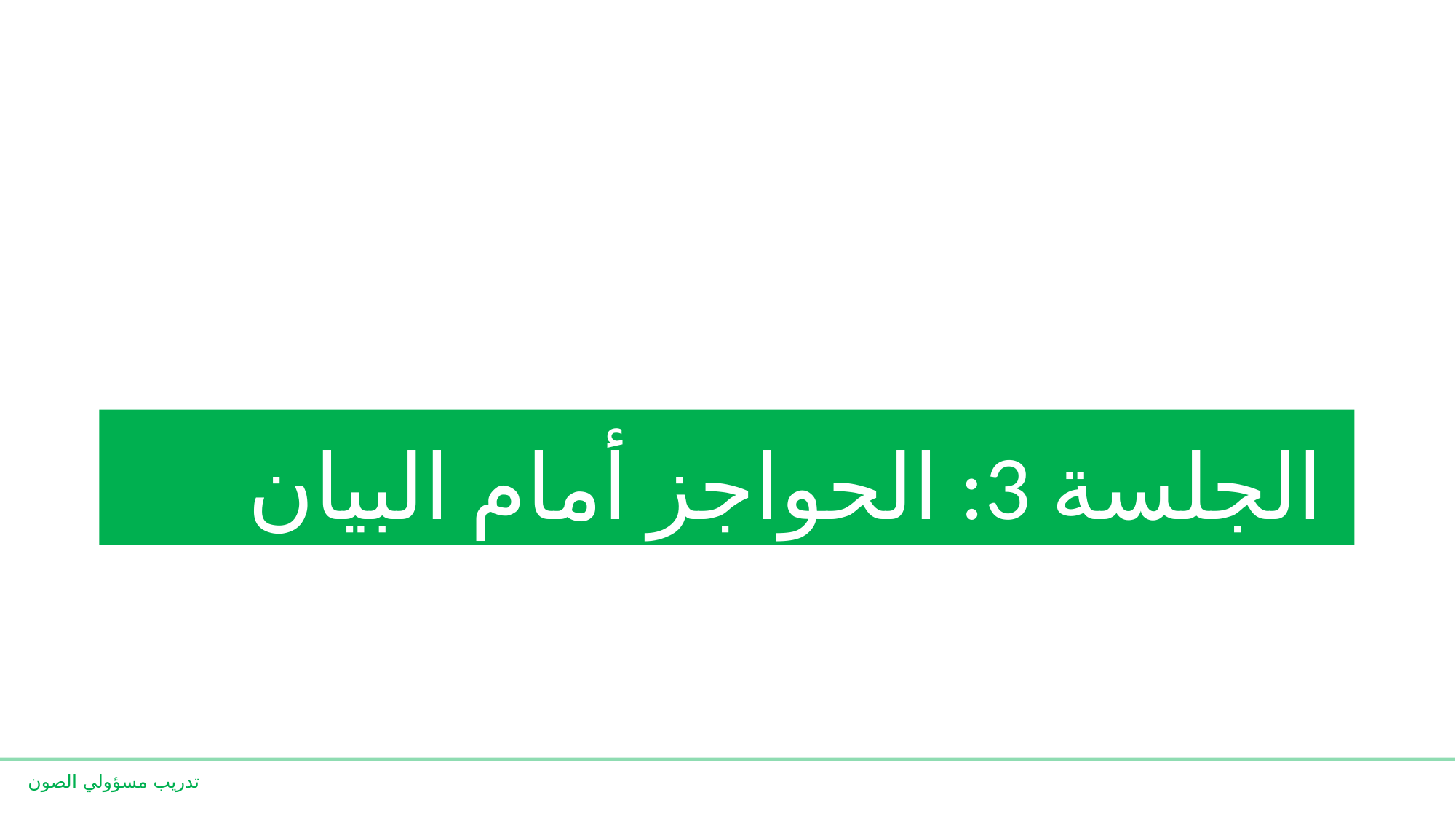

# الجلسة 3: الحواجز أمام البيان

تدريب مسؤولي الصون